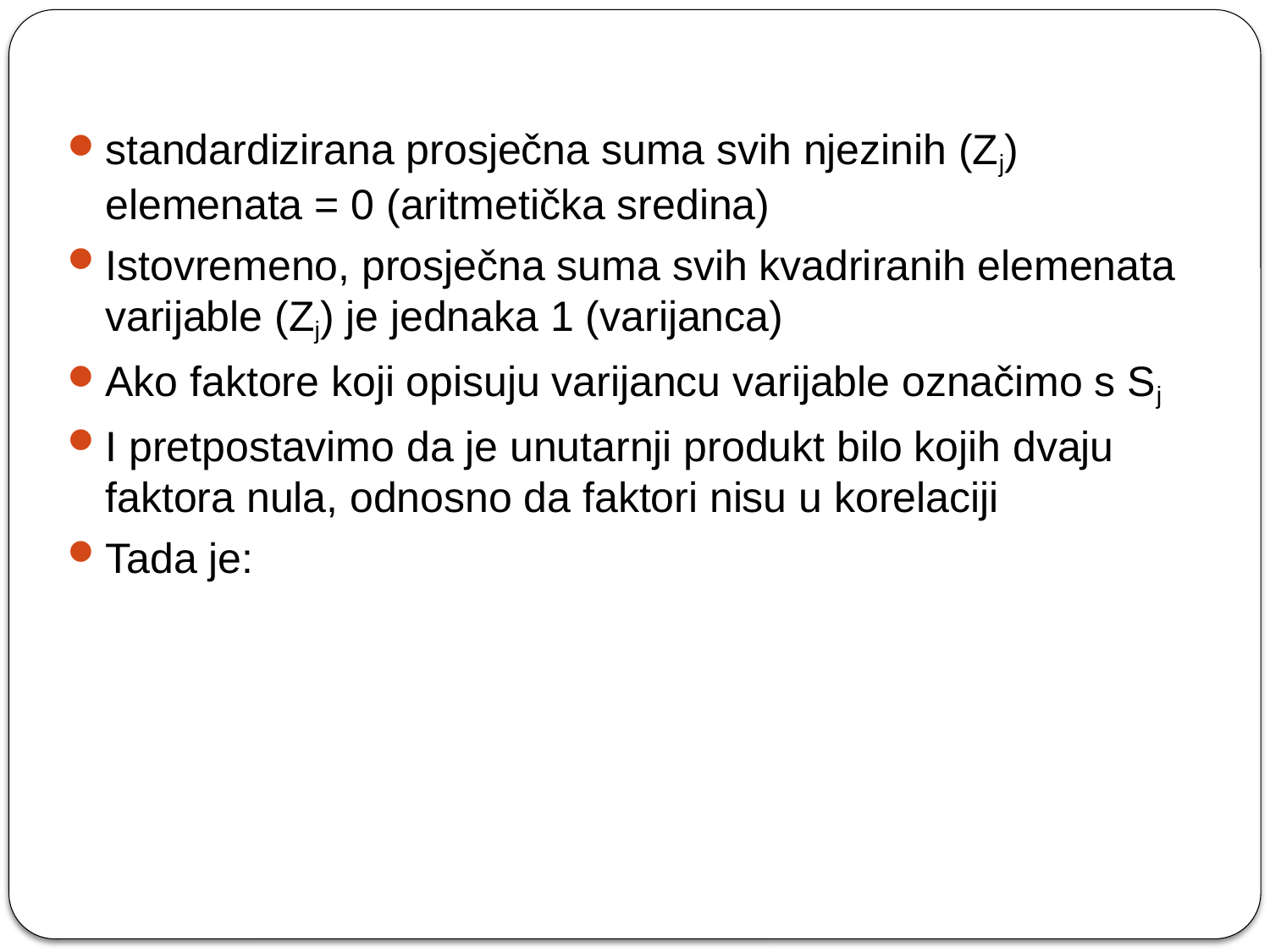

standardizirana prosječna suma svih njezinih (Zj) elemenata = 0 (aritmetička sredina)
Istovremeno, prosječna suma svih kvadriranih elemenata varijable (Zj) je jednaka 1 (varijanca)
Ako faktore koji opisuju varijancu varijable označimo s Sj
I pretpostavimo da je unutarnji produkt bilo kojih dvaju faktora nula, odnosno da faktori nisu u korelaciji
Tada je: